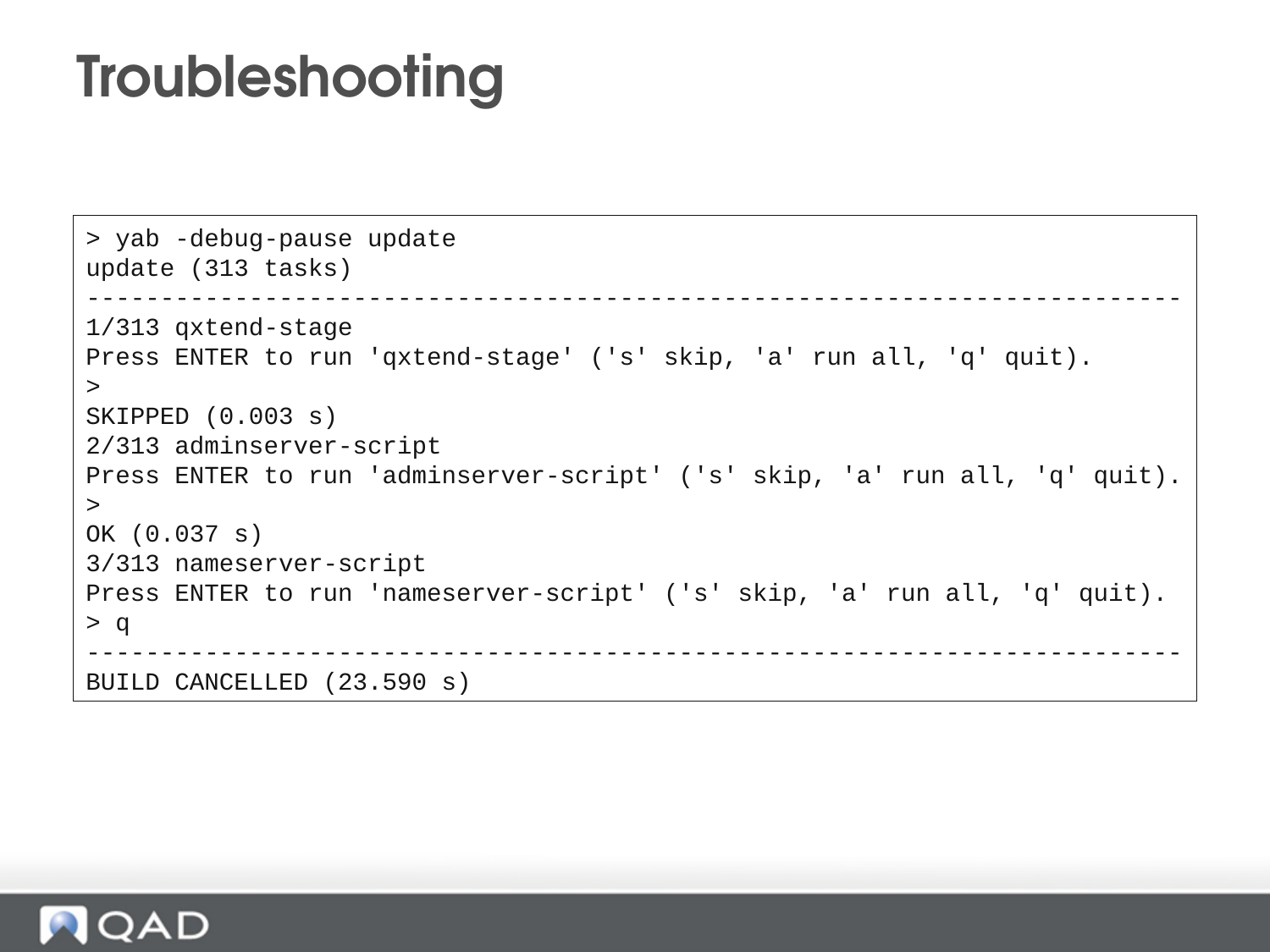

# Troubleshooting
> yab -debug-pause update
update (313 tasks)
--------------------------------------------------------------------------
1/313 qxtend-stage
Press ENTER to run 'qxtend-stage' ('s' skip, 'a' run all, 'q' quit).
>
SKIPPED (0.003 s)
2/313 adminserver-script
Press ENTER to run 'adminserver-script' ('s' skip, 'a' run all, 'q' quit).
>
OK (0.037 s)
3/313 nameserver-script
Press ENTER to run 'nameserver-script' ('s' skip, 'a' run all, 'q' quit).
> q
--------------------------------------------------------------------------
BUILD CANCELLED (23.590 s)